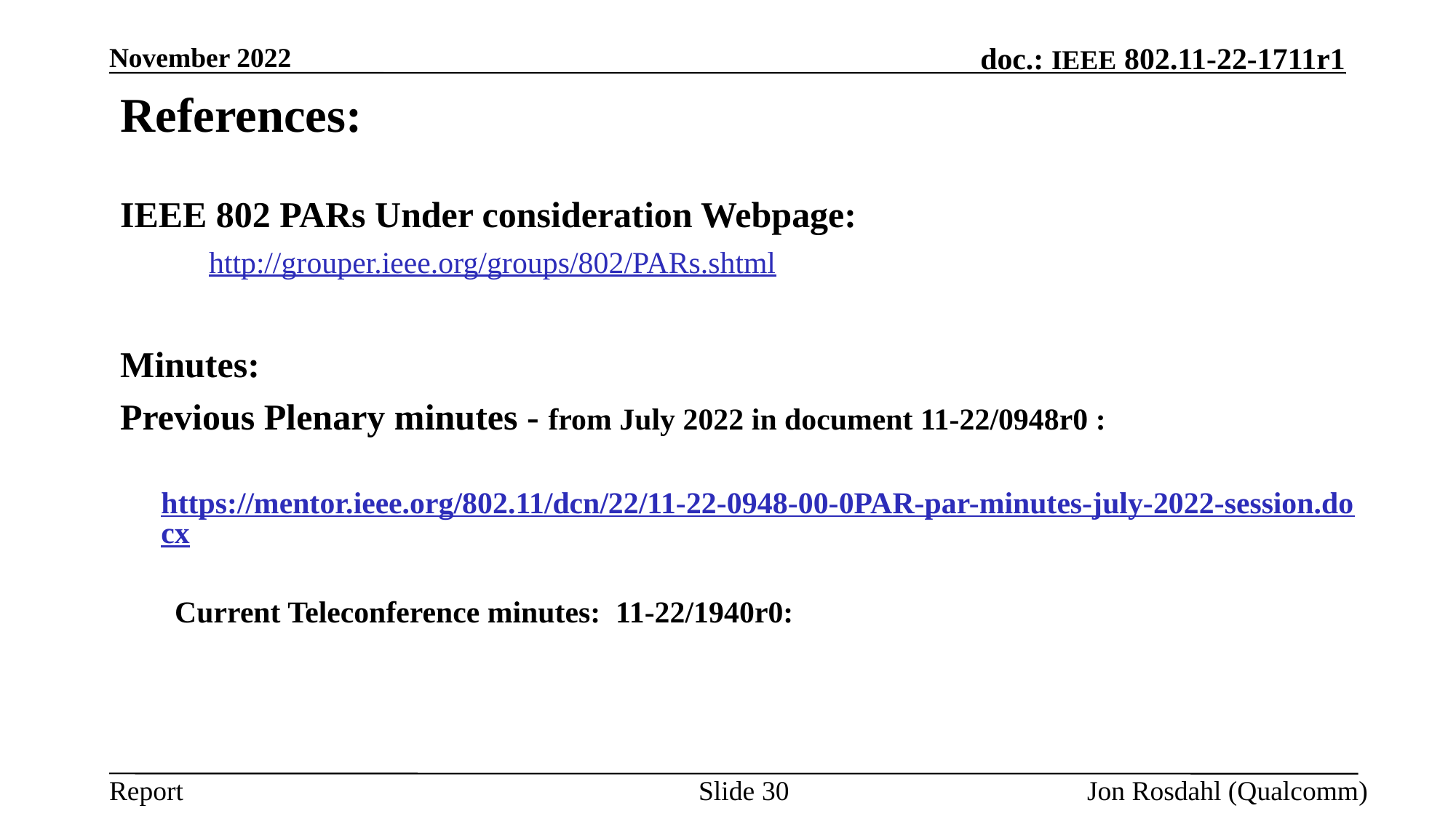

November 2022
# References:
IEEE 802 PARs Under consideration Webpage:
	http://grouper.ieee.org/groups/802/PARs.shtml

Minutes:
Previous Plenary minutes - from July 2022 in document 11-22/0948r0 :
	 https://mentor.ieee.org/802.11/dcn/22/11-22-0948-00-0PAR-par-minutes-july-2022-session.docx

Current Teleconference minutes:  11-22/1940r0:
Slide 30
Jon Rosdahl (Qualcomm)